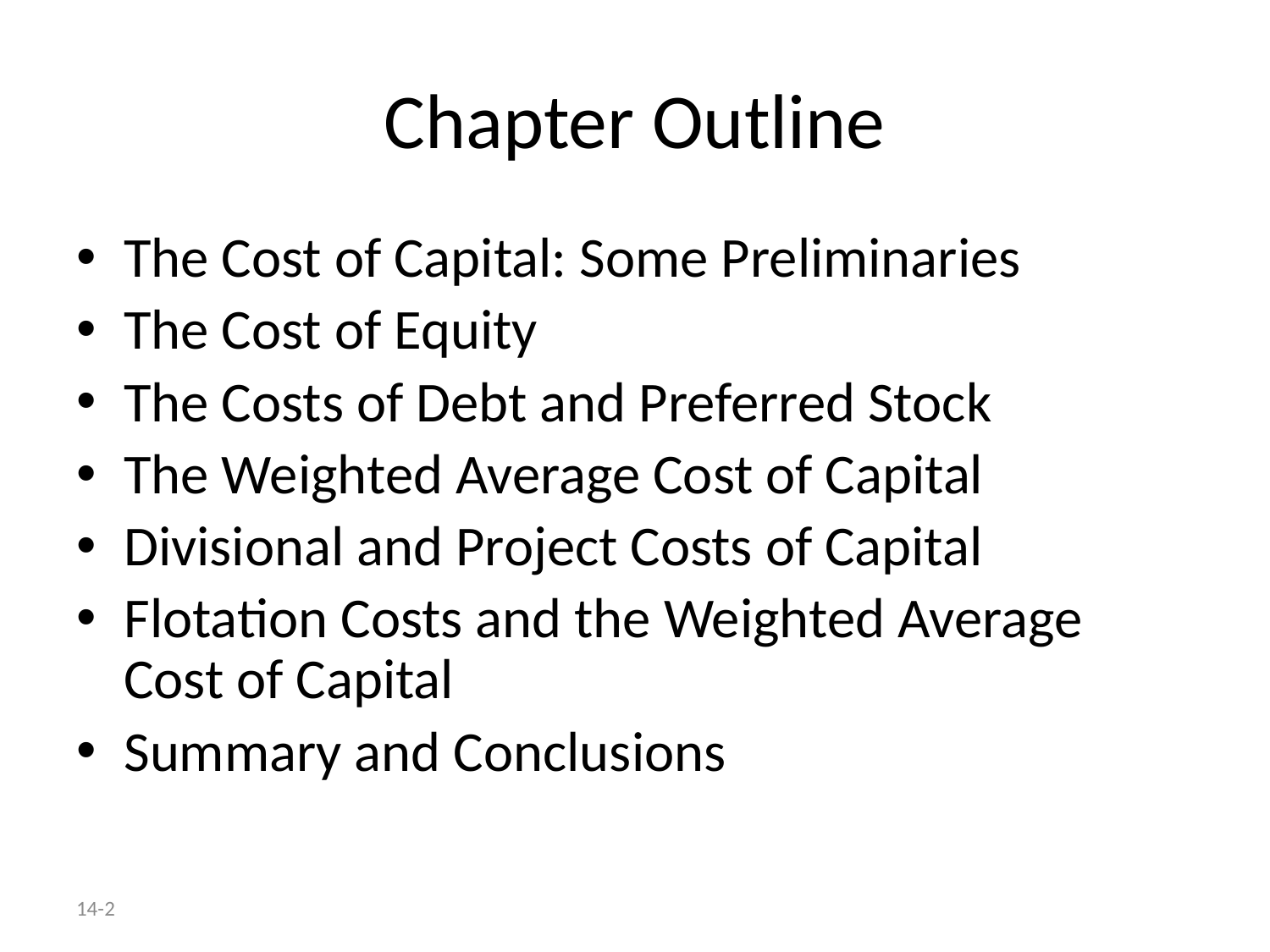

# Chapter Outline
The Cost of Capital: Some Preliminaries
The Cost of Equity
The Costs of Debt and Preferred Stock
The Weighted Average Cost of Capital
Divisional and Project Costs of Capital
Flotation Costs and the Weighted Average Cost of Capital
Summary and Conclusions
14-2